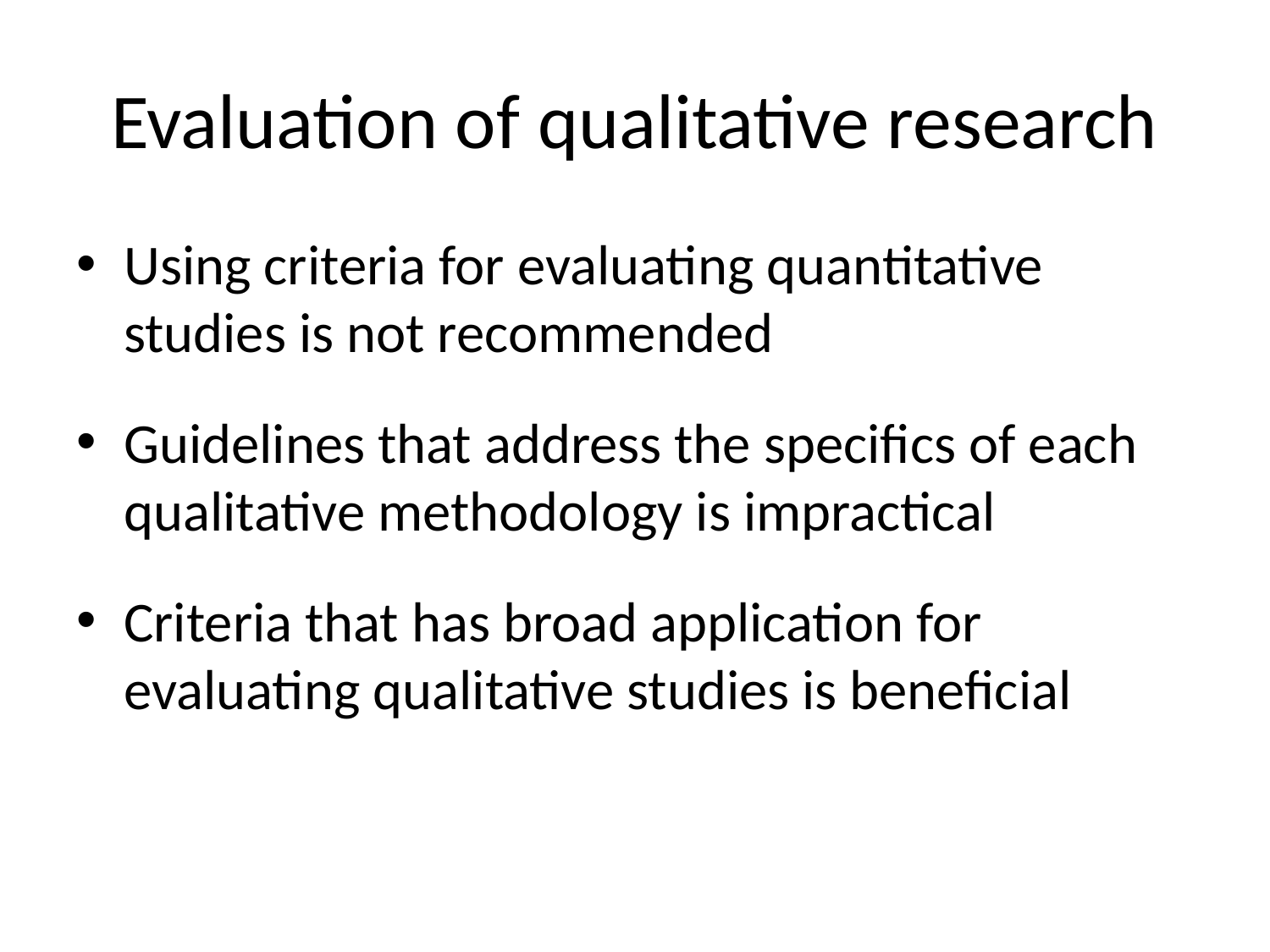

# Evaluation of qualitative research
Using criteria for evaluating quantitative studies is not recommended
Guidelines that address the specifics of each qualitative methodology is impractical
Criteria that has broad application for evaluating qualitative studies is beneficial